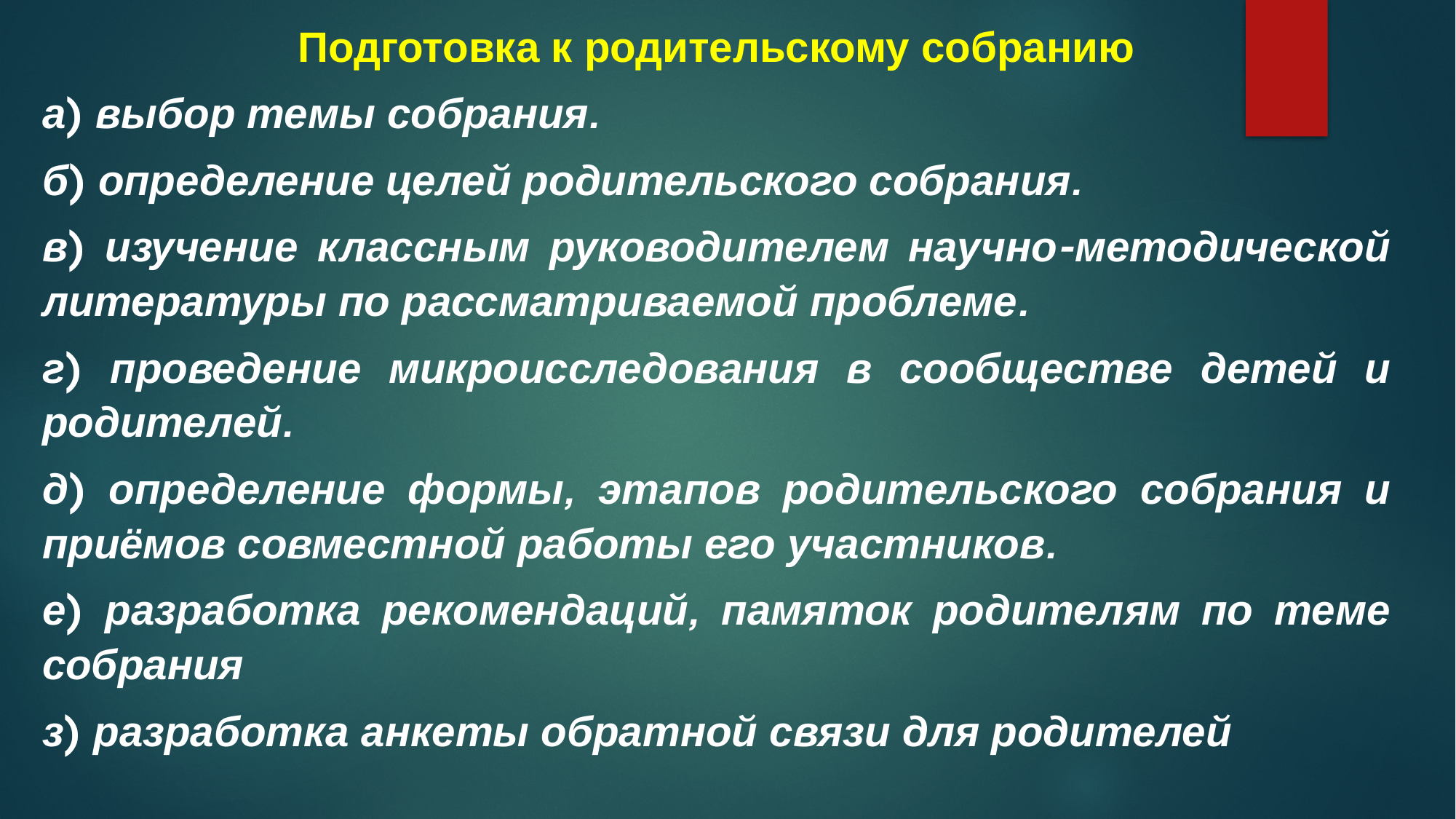

Подготовка к родительскому собранию
а) выбор темы собрания.
б) определение целей родительского собрания.
в) изучение классным руководителем научно-методической литературы по рассматриваемой проблеме.
г) проведение микроисследования в сообществе детей и родителей.
д) определение формы, этапов родительского собрания и приёмов совместной работы его участников.
е) разработка рекомендаций, памяток родителям по теме собрания
з) разработка анкеты обратной связи для родителей